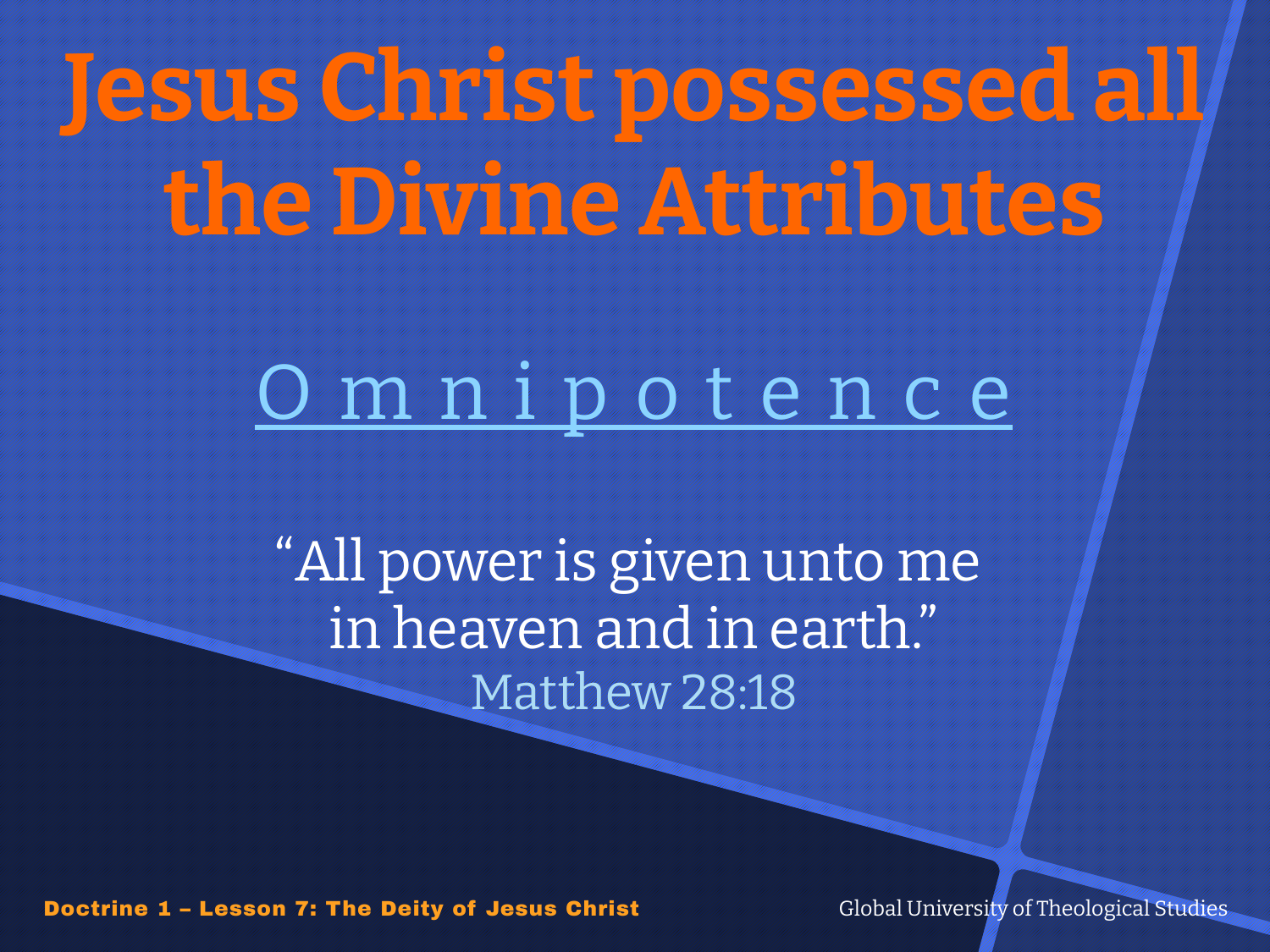

Jesus Christ possessed all the Divine Attributes
O m n i p o t e n c e
“All power is given unto me
in heaven and in earth.”
Matthew 28:18
Doctrine 1 – Lesson 7: The Deity of Jesus Christ                         Global University of Theological Studies